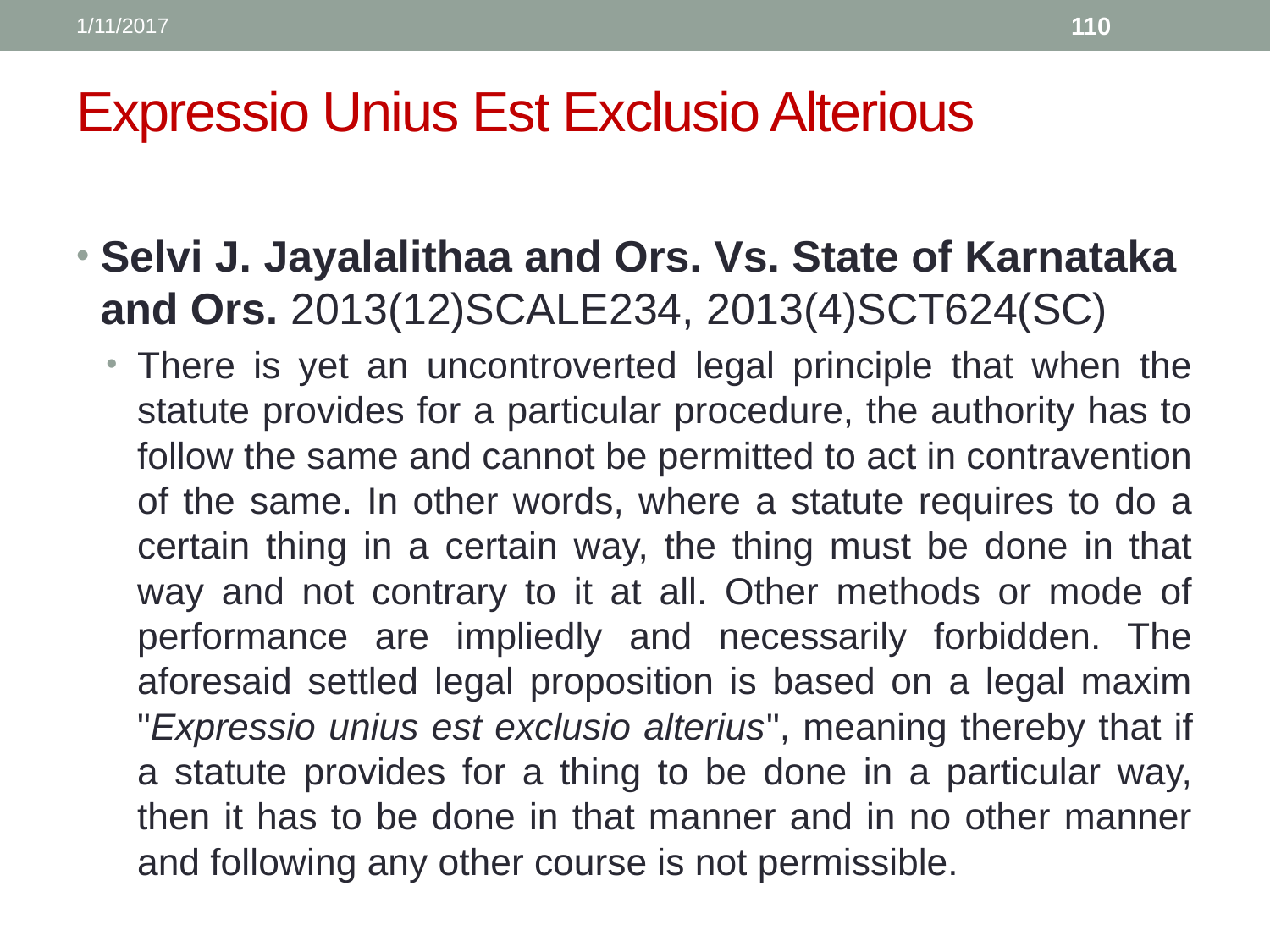

1/11/2017
110
# Expressio Unius Est Exclusio Alterious
Selvi J. Jayalalithaa and Ors. Vs. State of Karnataka and Ors. 2013(12)SCALE234, 2013(4)SCT624(SC)
There is yet an uncontroverted legal principle that when the statute provides for a particular procedure, the authority has to follow the same and cannot be permitted to act in contravention of the same. In other words, where a statute requires to do a certain thing in a certain way, the thing must be done in that way and not contrary to it at all. Other methods or mode of performance are impliedly and necessarily forbidden. The aforesaid settled legal proposition is based on a legal maxim "Expressio unius est exclusio alterius", meaning thereby that if a statute provides for a thing to be done in a particular way, then it has to be done in that manner and in no other manner and following any other course is not permissible.